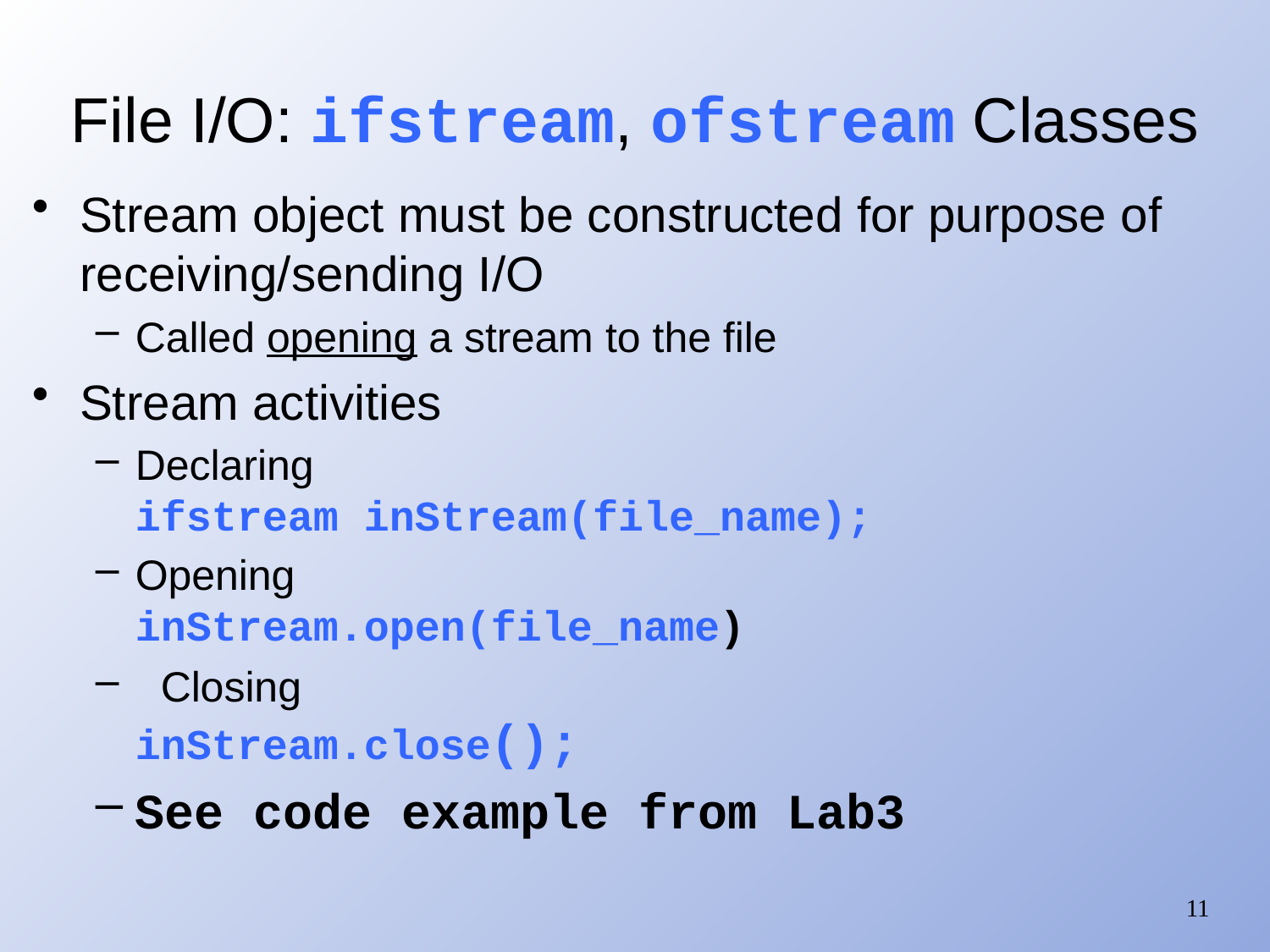

# File I/O: ifstream, ofstream Classes
Stream object must be constructed for purpose of receiving/sending I/O
Called opening a stream to the file
Stream activities
Declaring
ifstream inStream(file_name);
Opening
inStream.open(file_name)
 Closing
inStream.close();
See code example from Lab3
11